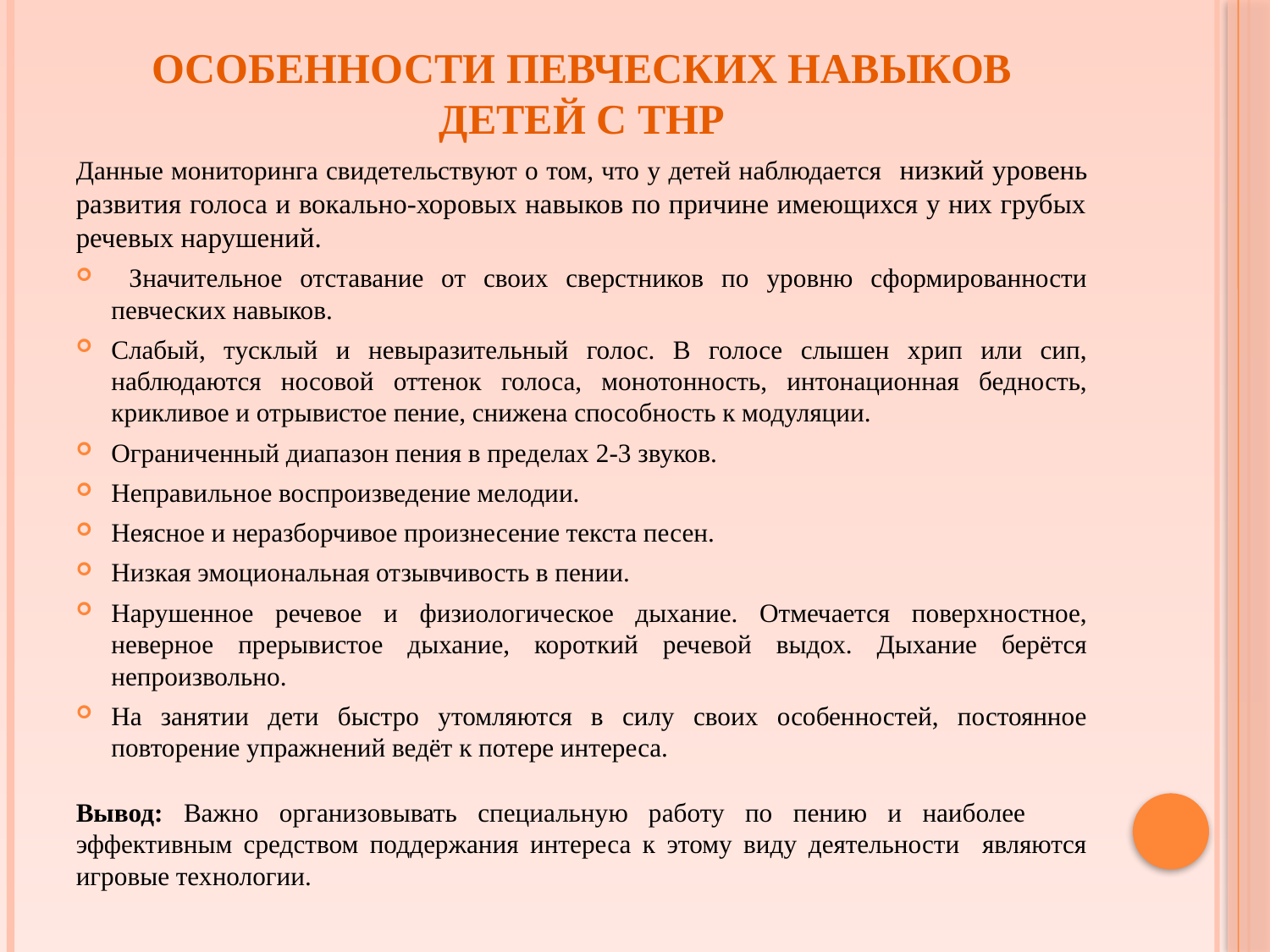

# ОСОБЕННОСТИ ПЕВЧЕСКИХ НАВЫКОВ ДЕТЕЙ с ТНР
Данные мониторинга свидетельствуют о том, что у детей наблюдается  низкий уровень развития голоса и вокально-хоровых навыков по причине имеющихся у них грубых речевых нарушений.
 Значительное отставание от своих сверстников по уровню сформированности певческих навыков.
Слабый, тусклый и невыразительный голос. В голосе слышен хрип или сип, наблюдаются носовой оттенок голоса, монотонность, интонационная бедность, крикливое и отрывистое пение, снижена способность к модуляции.
Ограниченный диапазон пения в пределах 2-3 звуков.
Неправильное воспроизведение мелодии.
Неясное и неразборчивое произнесение текста песен.
Низкая эмоциональная отзывчивость в пении.
Нарушенное речевое и физиологическое дыхание. Отмечается поверхностное, неверное прерывистое дыхание, короткий речевой выдох. Дыхание берётся непроизвольно.
На занятии дети быстро утомляются в силу своих особенностей, постоянное повторение упражнений ведёт к потере интереса.

Вывод: Важно организовывать специальную работу по пению и наиболее    эффективным средством поддержания интереса к этому виду деятельности  являются игровые технологии.